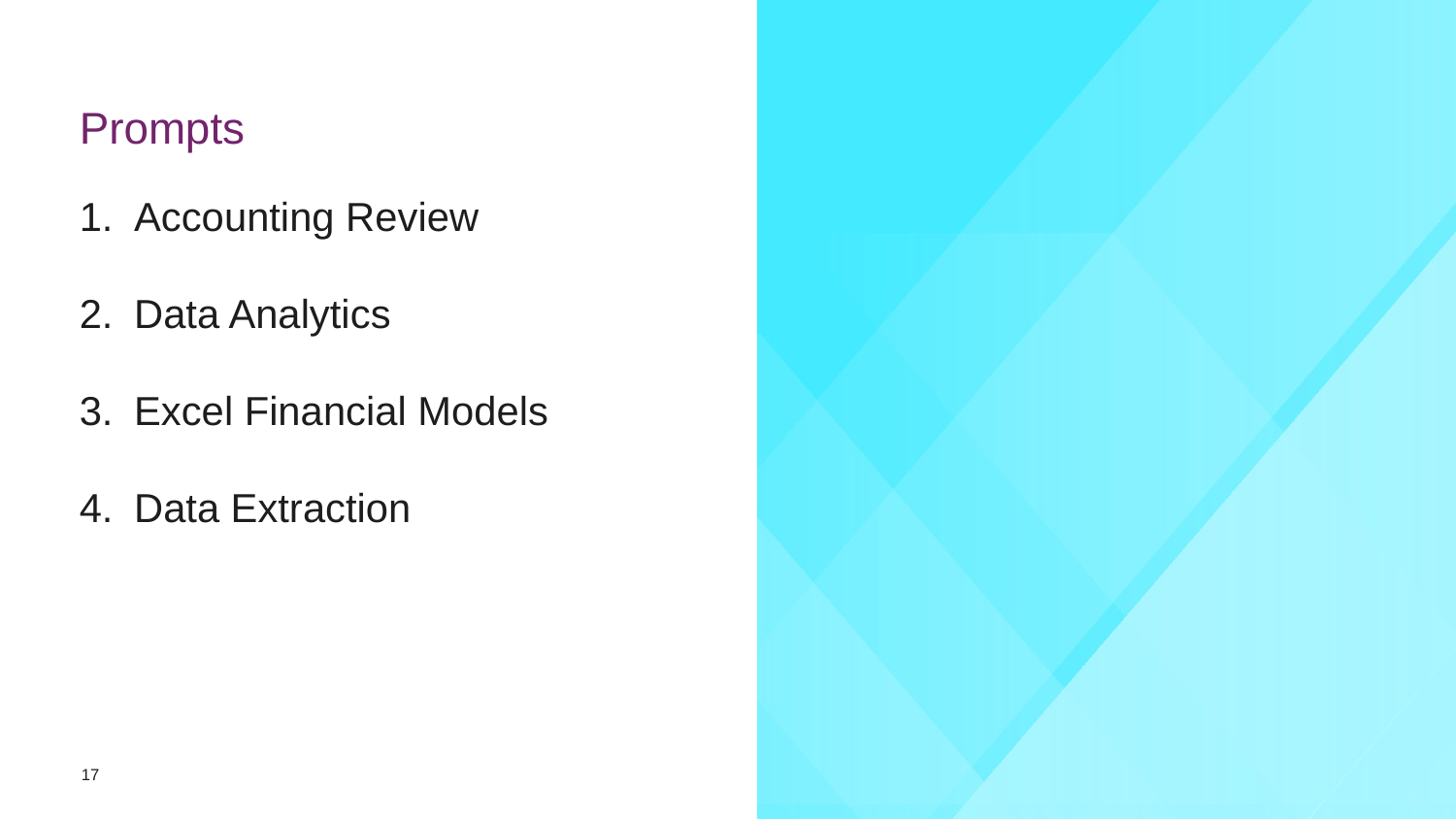

# Prompts
Accounting Review

Data Analytics

Excel Financial Models

Data Extraction

17